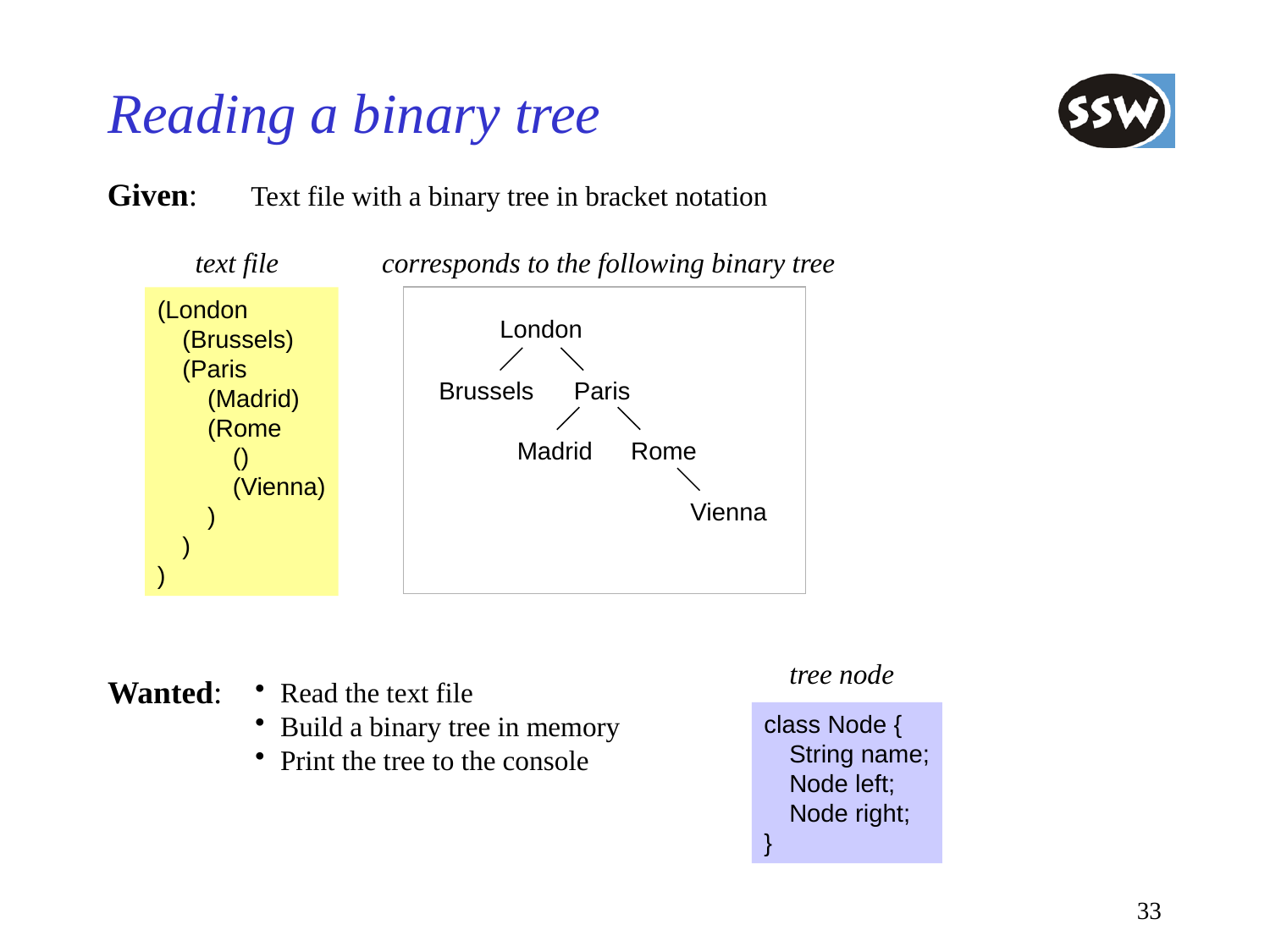

# Reading a binary tree
Given:
Text file with a binary tree in bracket notation
text file
corresponds to the following binary tree

(London
	(Brussels)
	(Paris
		(Madrid)
		(Rome
			()
			(Vienna)
		)
	)
)
London

Brussels
Paris

Madrid
Rome

Vienna
tree node
Wanted:
Read the text file
Build a binary tree in memory
Print the tree to the console
class Node {
	String name;
	Node left;
	Node right;
}
33